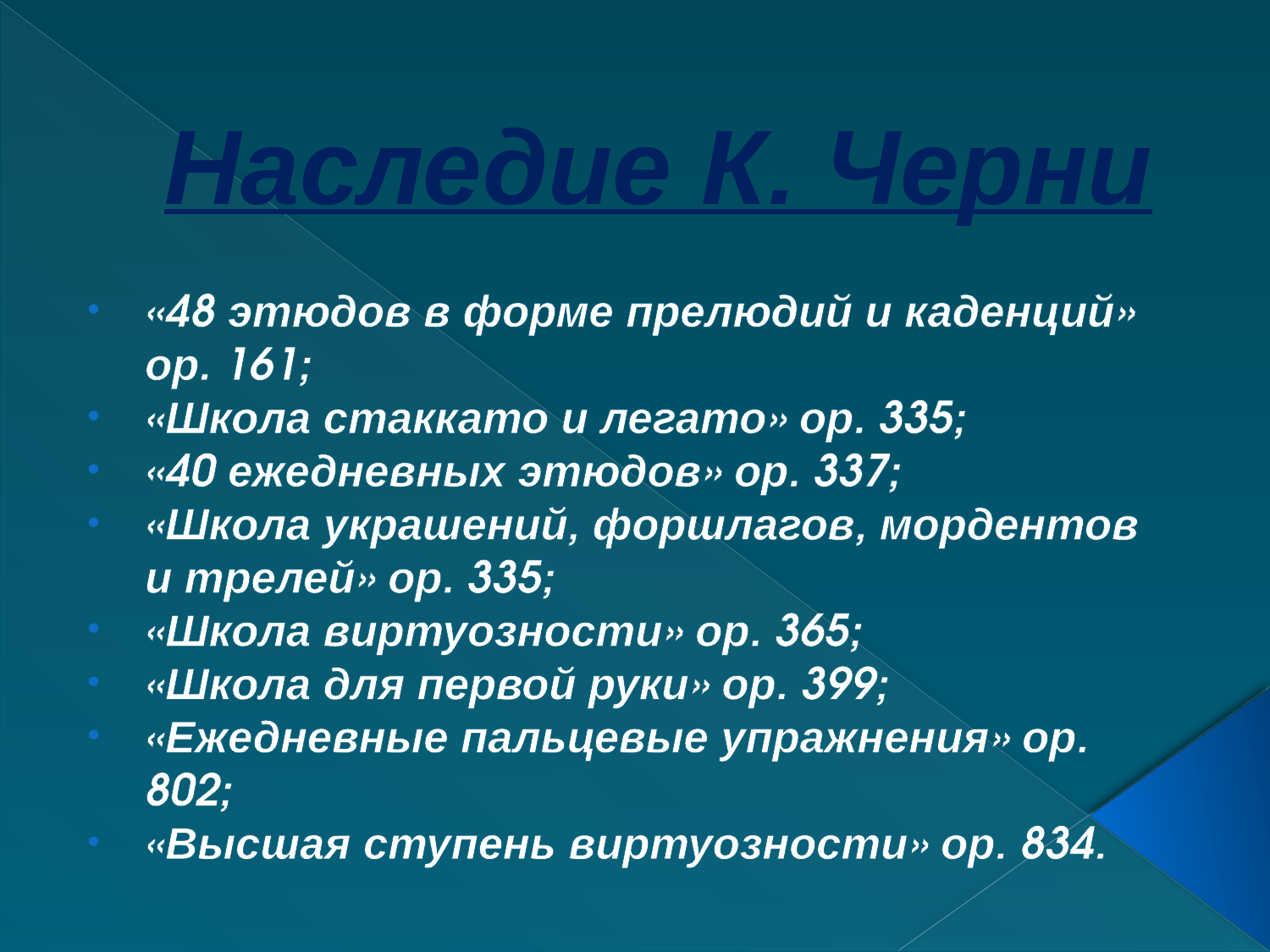

# Наследие К. Черни
«48 этюдов в форме прелюдий и каденций» ор. 161;
«Школа стаккато и легато» ор. 335;
«40 ежедневных этюдов» ор. 337;
«Школа украшений, форшлагов, мордентов и трелей» ор. 335;
«Школа виртуозности» ор. 365;
«Школа для первой руки» ор. 399;
«Ежедневные пальцевые упражнения» ор. 802;
«Высшая ступень виртуозности» ор. 834.